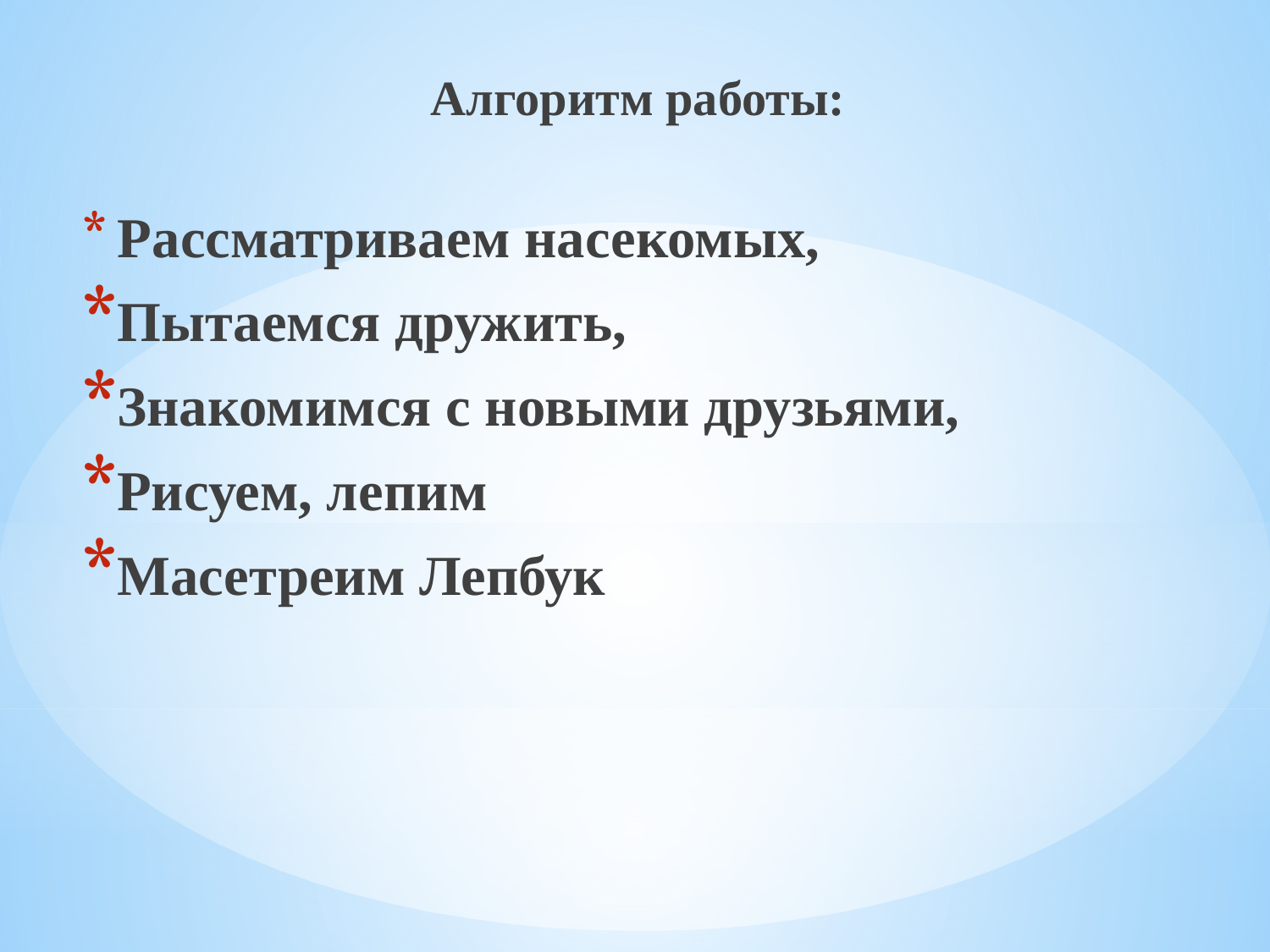

Алгоритм работы:

 Рассматриваем насекомых,
Пытаемся дружить,
Знакомимся с новыми друзьями,
Рисуем, лепим
Масетреим Лепбук